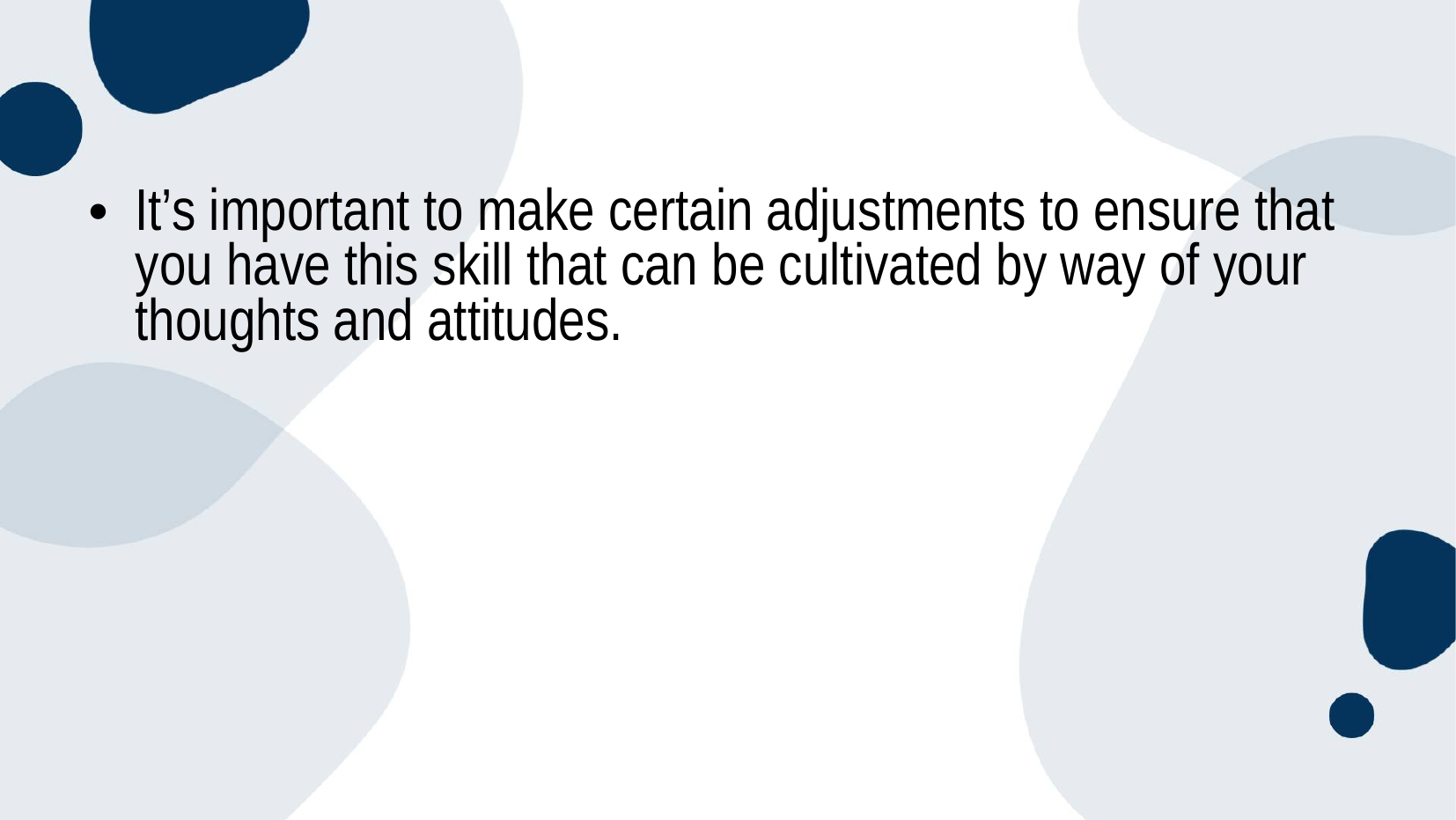

#
It’s important to make certain adjustments to ensure that you have this skill that can be cultivated by way of your thoughts and attitudes.